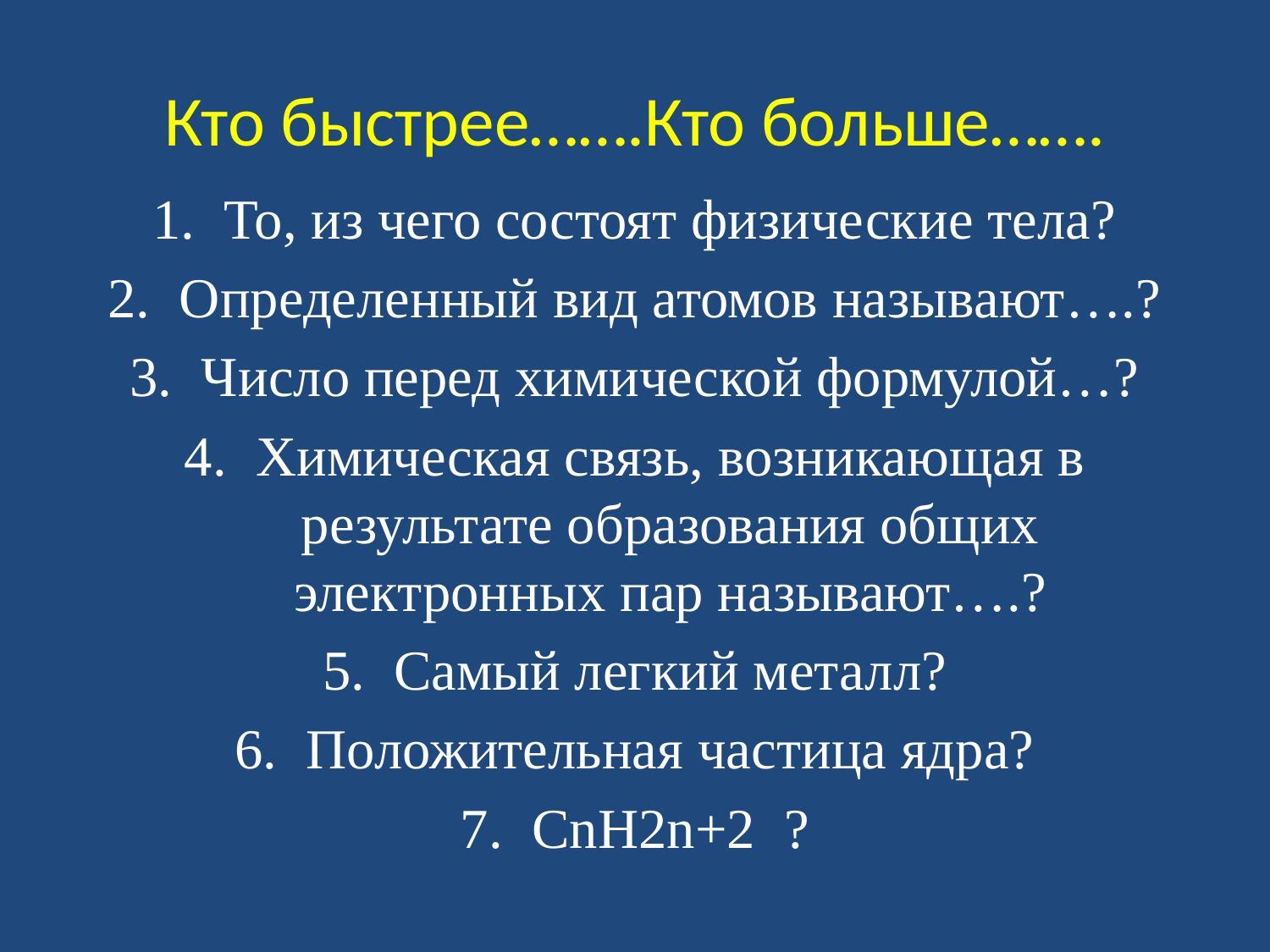

# Кто быстрее…….Кто больше…….
То, из чего состоят физические тела?
Определенный вид атомов называют….?
Число перед химической формулой…?
Химическая связь, возникающая в результате образования общих электронных пар называют….?
Самый легкий металл?
Положительная частица ядра?
CnH2n+2  ?